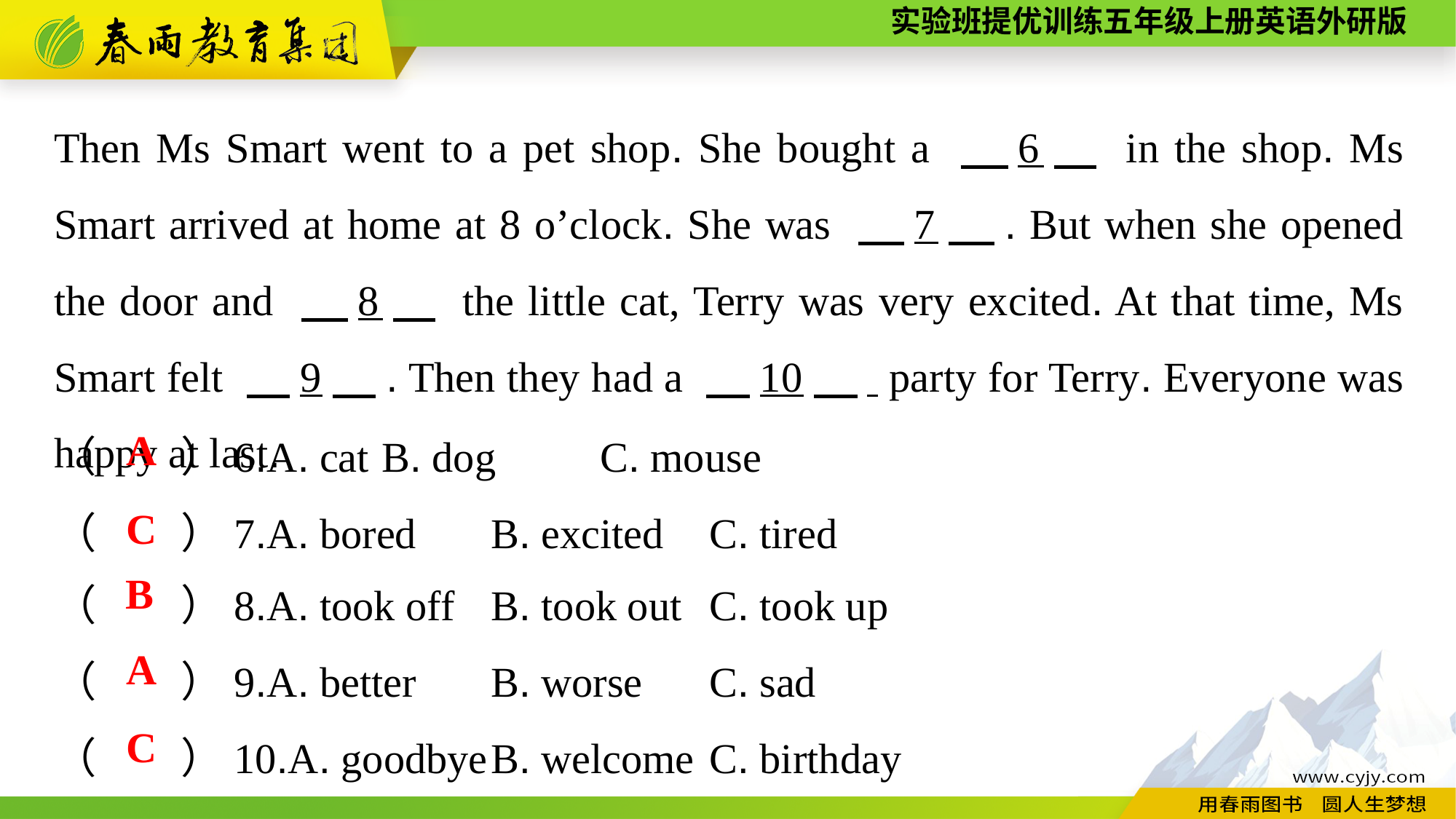

Then Ms Smart went to a pet shop. She bought a 　6　 in the shop. Ms Smart arrived at home at 8 o’clock. She was 　7　. But when she opened the door and 　8　 the little cat, Terry was very excited. At that time, Ms Smart felt 　9　. Then they had a 　10　. party for Terry. Everyone was happy at last.
（　　）6.A. cat	B. dog	C. mouse
（　　）7.A. bored	B. excited	C. tired
A
C
（　　）8.A. took off	B. took out	C. took up
（　　）9.A. better	B. worse	C. sad
（　　）10.A. goodbye	B. welcome	C. birthday
B
A
C